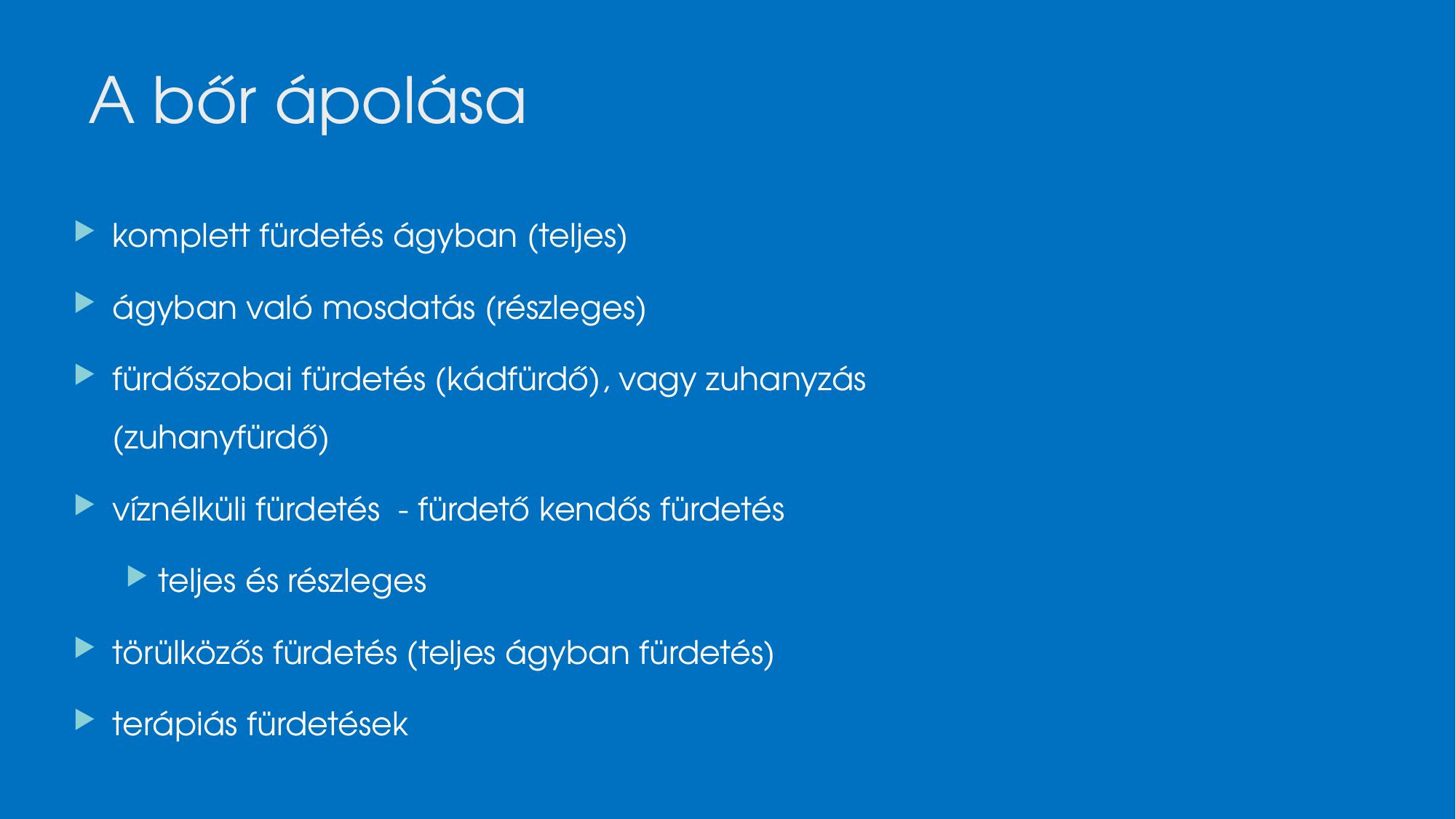

# A bőr ápolása
komplett fürdetés ágyban (teljes)
ágyban való mosdatás (részleges)
fürdőszobai fürdetés (kádfürdő), vagy zuhanyzás (zuhanyfürdő)
víznélküli fürdetés  - fürdető kendős fürdetés
teljes és részleges
törülközős fürdetés (teljes ágyban fürdetés)
terápiás fürdetések